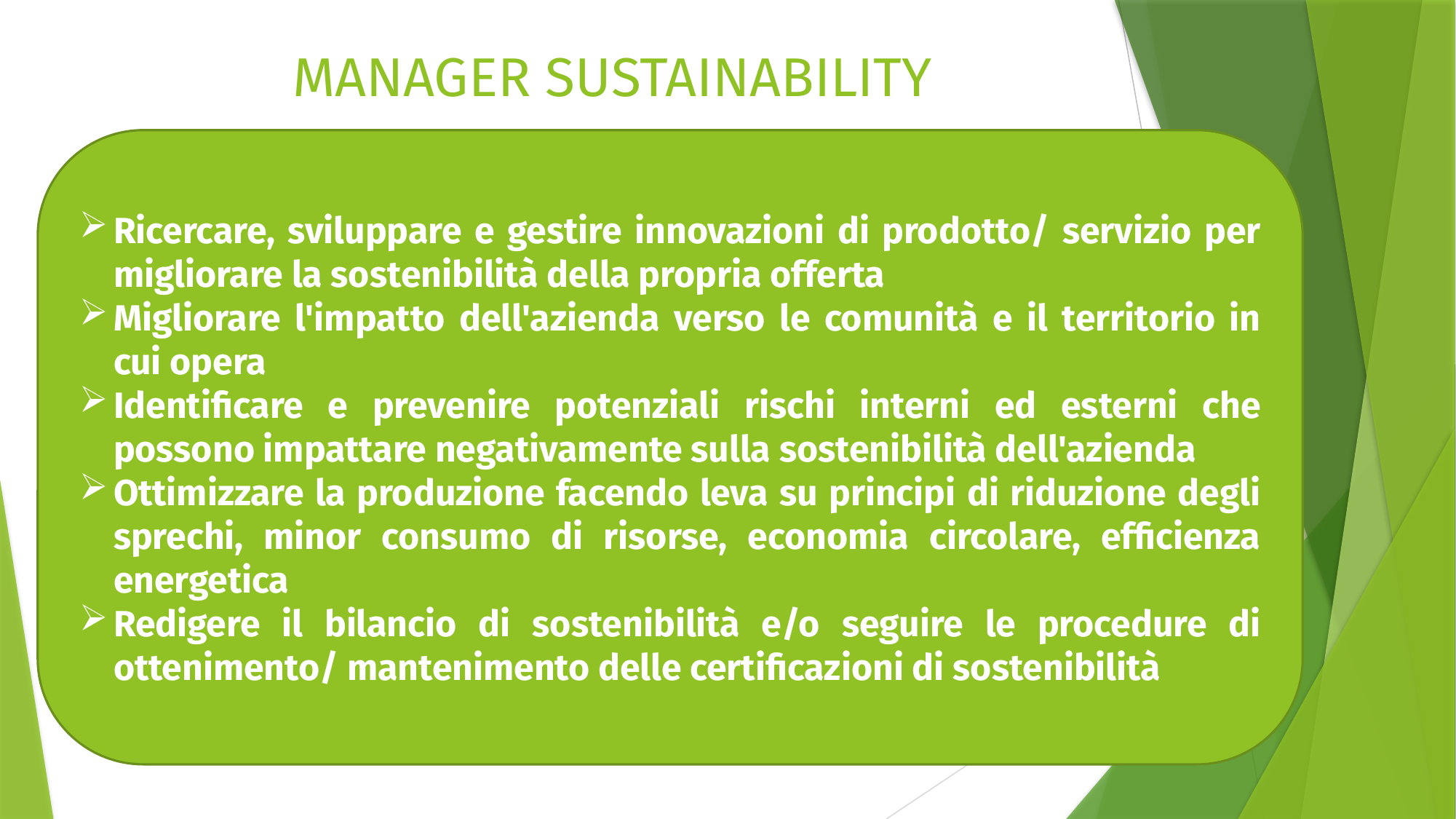

# MANAGER SUSTAINABILITY
Ricercare, sviluppare e gestire innovazioni di prodotto/ servizio per migliorare la sostenibilità della propria offerta
Migliorare l'impatto dell'azienda verso le comunità e il territorio in cui opera
Identificare e prevenire potenziali rischi interni ed esterni che possono impattare negativamente sulla sostenibilità dell'azienda
Ottimizzare la produzione facendo leva su principi di riduzione degli sprechi, minor consumo di risorse, economia circolare, efficienza energetica
Redigere il bilancio di sostenibilità e/o seguire le procedure di ottenimento/ mantenimento delle certificazioni di sostenibilità
113